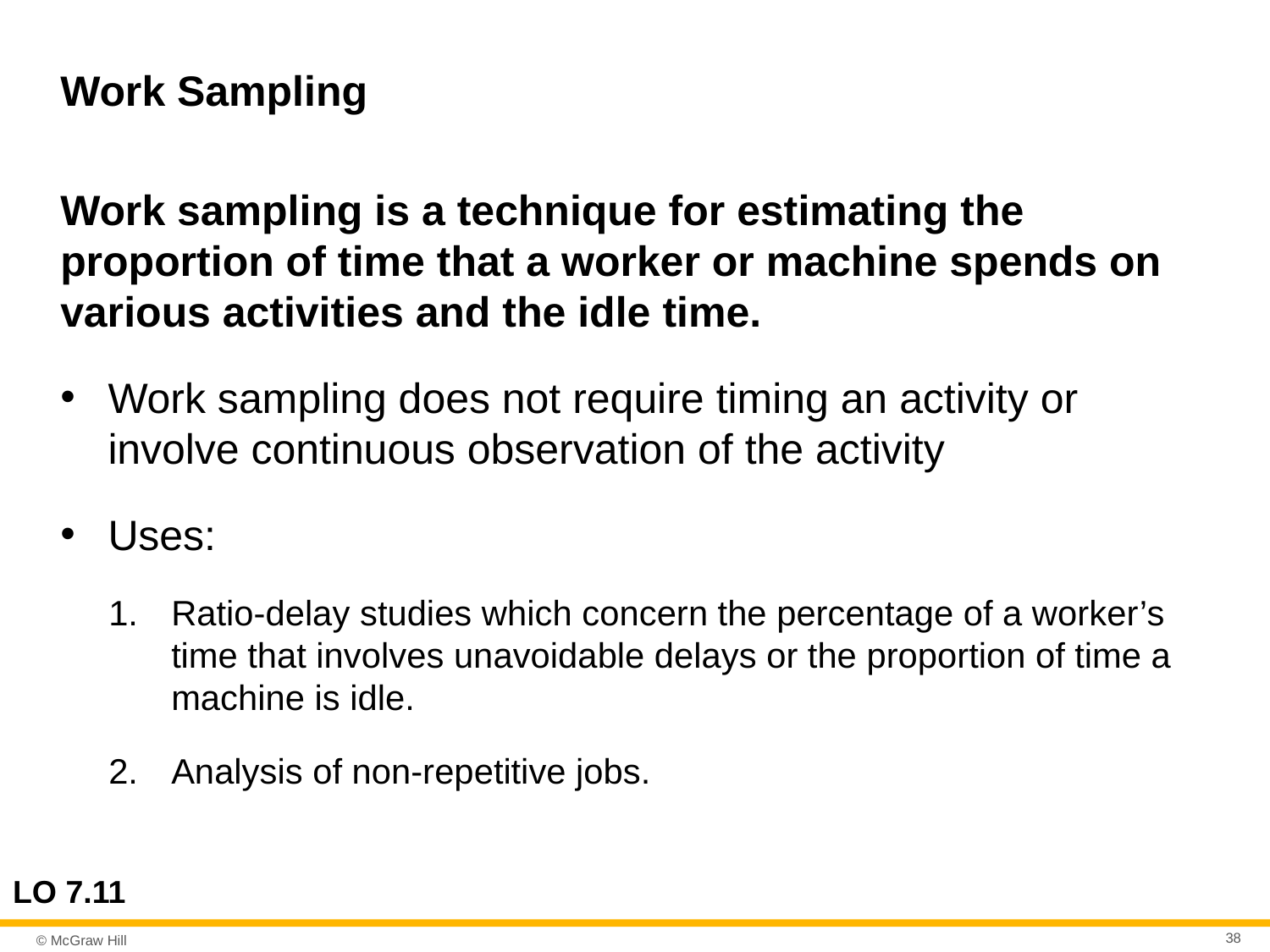

# Work Sampling
Work sampling is a technique for estimating the proportion of time that a worker or machine spends on various activities and the idle time.
Work sampling does not require timing an activity or involve continuous observation of the activity
Uses:
Ratio-delay studies which concern the percentage of a worker’s time that involves unavoidable delays or the proportion of time a machine is idle.
Analysis of non-repetitive jobs.
LO 7.11